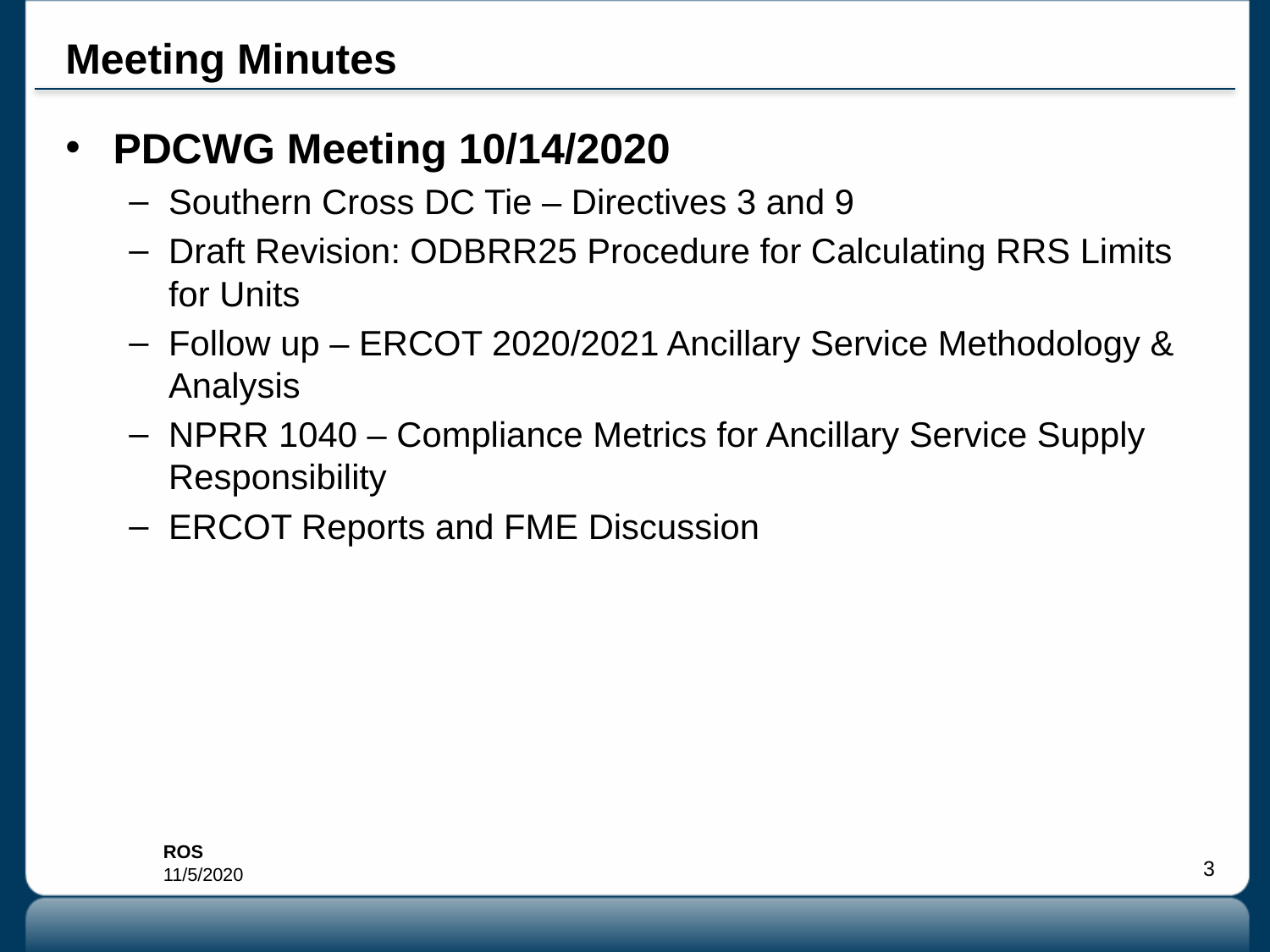

# Meeting Minutes
PDCWG Meeting 10/14/2020
Southern Cross DC Tie – Directives 3 and 9
Draft Revision: ODBRR25 Procedure for Calculating RRS Limits for Units
Follow up – ERCOT 2020/2021 Ancillary Service Methodology & Analysis
NPRR 1040 – Compliance Metrics for Ancillary Service Supply Responsibility
ERCOT Reports and FME Discussion